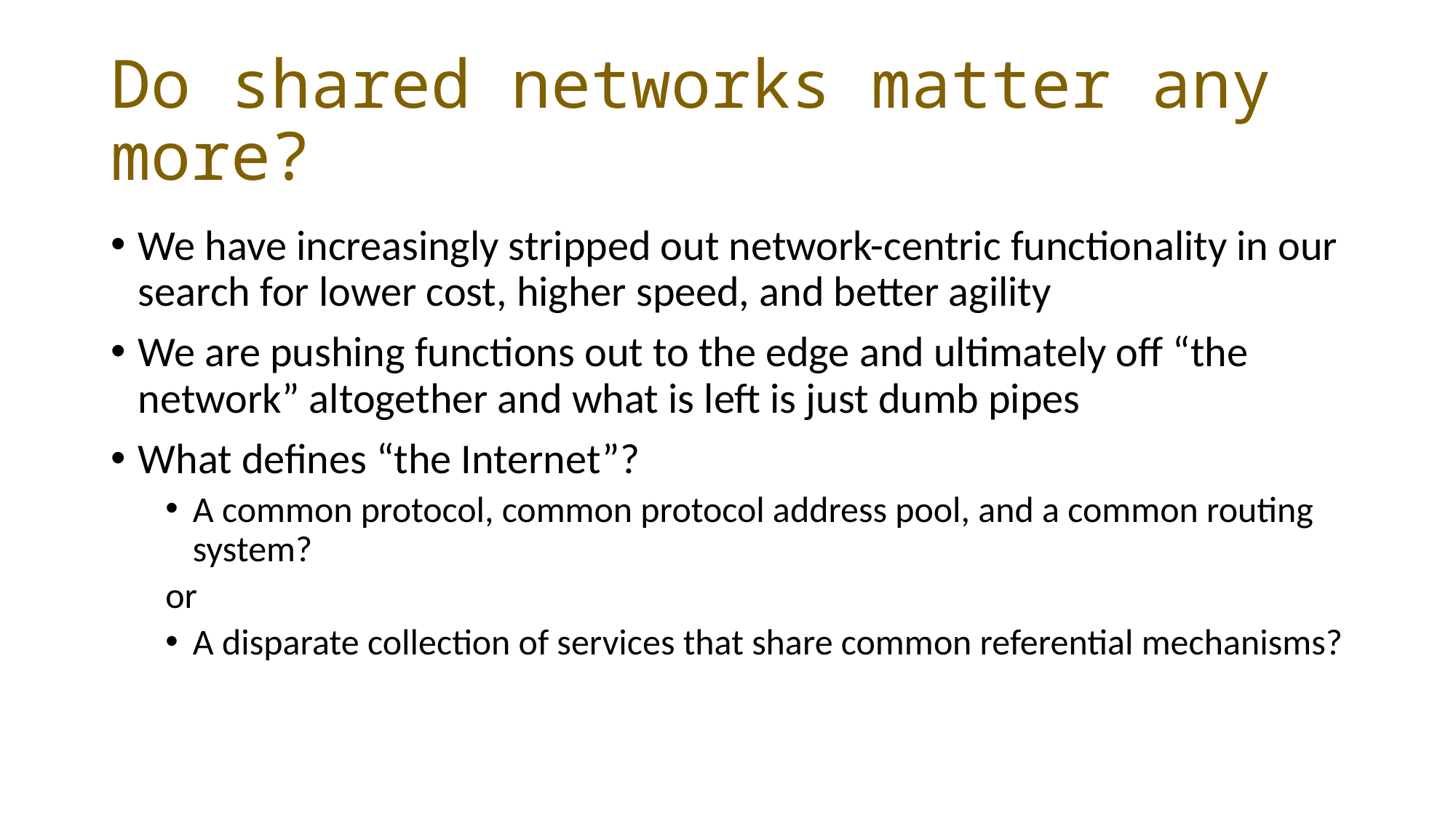

# Do shared networks matter any more?
We have increasingly stripped out network-centric functionality in our search for lower cost, higher speed, and better agility
We are pushing functions out to the edge and ultimately off “the network” altogether and what is left is just dumb pipes
What defines “the Internet”?
A common protocol, common protocol address pool, and a common routing system?
or
A disparate collection of services that share common referential mechanisms?